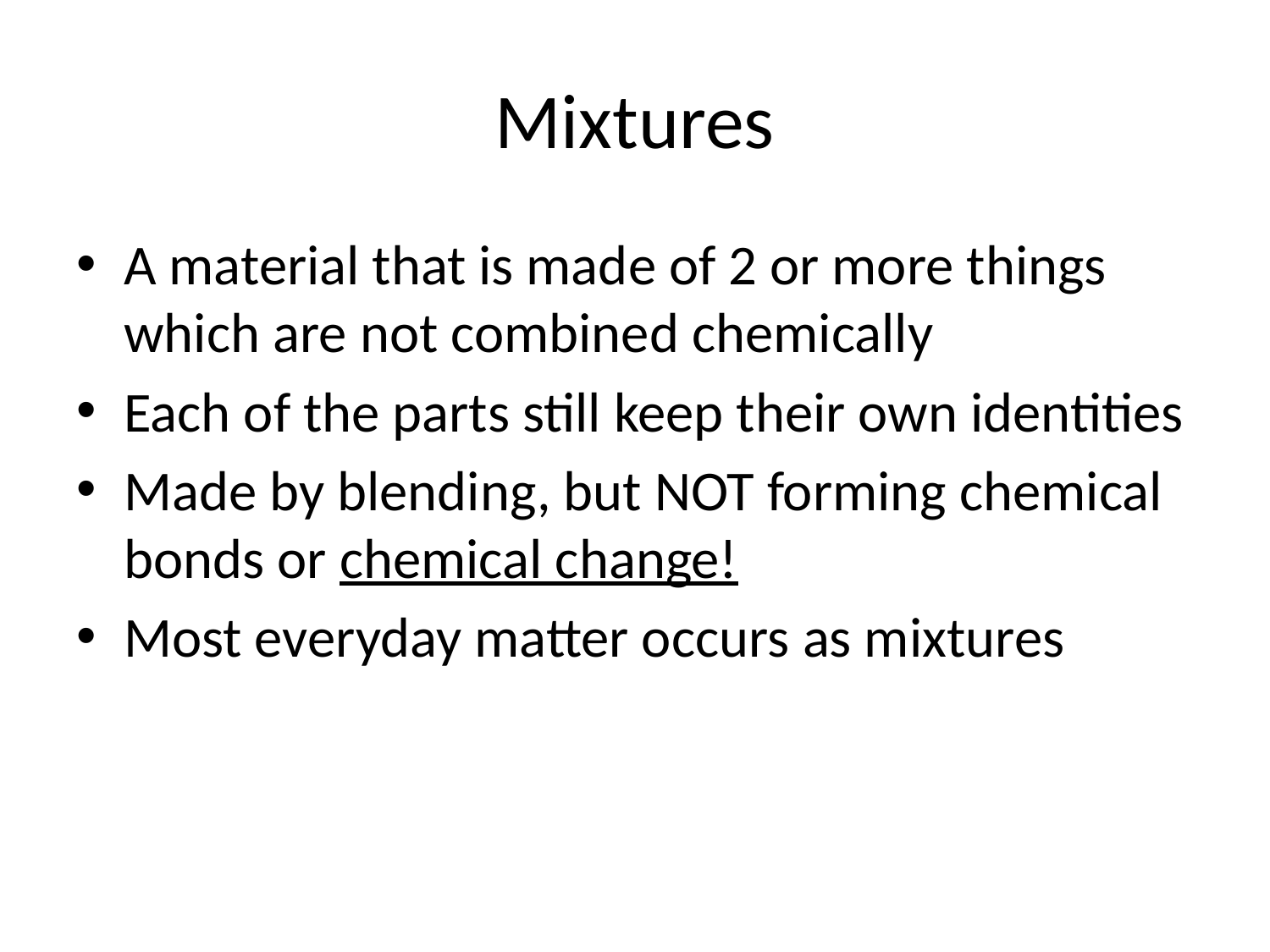

# Mixtures
A material that is made of 2 or more things which are not combined chemically
Each of the parts still keep their own identities
Made by blending, but NOT forming chemical bonds or chemical change!
Most everyday matter occurs as mixtures